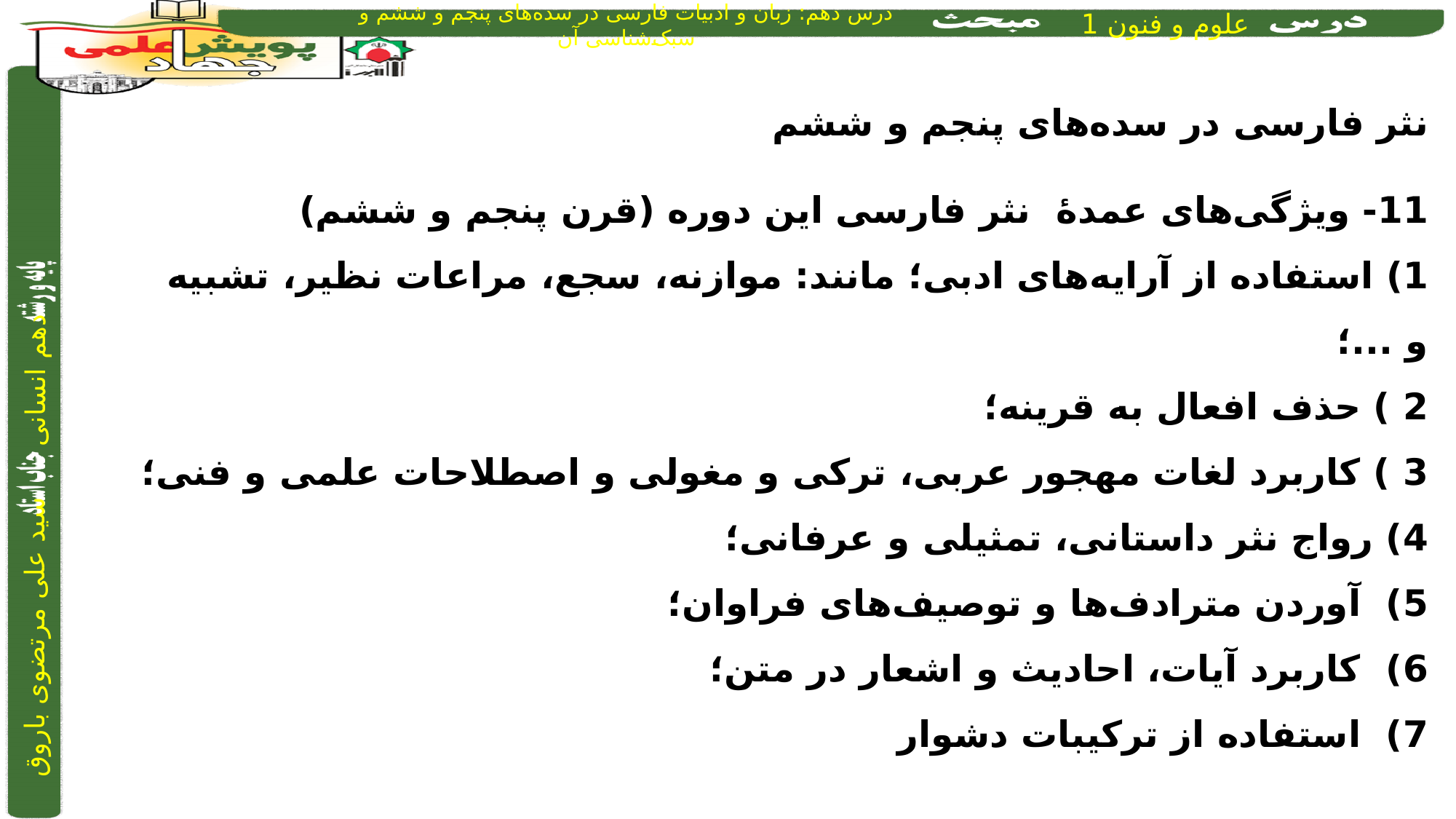

نثر فارسی در سده‌های پنجم و ششم
11- ویژگی‌های عمدۀ  نثر فارسی این دوره (قرن پنجم و ششم)
1) استفاده از آرایه‌های ادبی؛ مانند: موازنه، سجع، مراعات نظیر، تشبیه و ...؛
2 ) حذف افعال به قرینه؛
3 ) کاربرد لغات مهجور عربی، ترکی و مغولی و اصطلاحات علمی و فنی؛
4) رواج نثر داستانی، تمثیلی و عرفانی؛
5)  آوردن مترادف‌ها و توصیف‌های فراوان؛
6)  کاربرد آیات، احادیث و اشعار در متن؛
7)  استفاده از ترکیبات دشوار